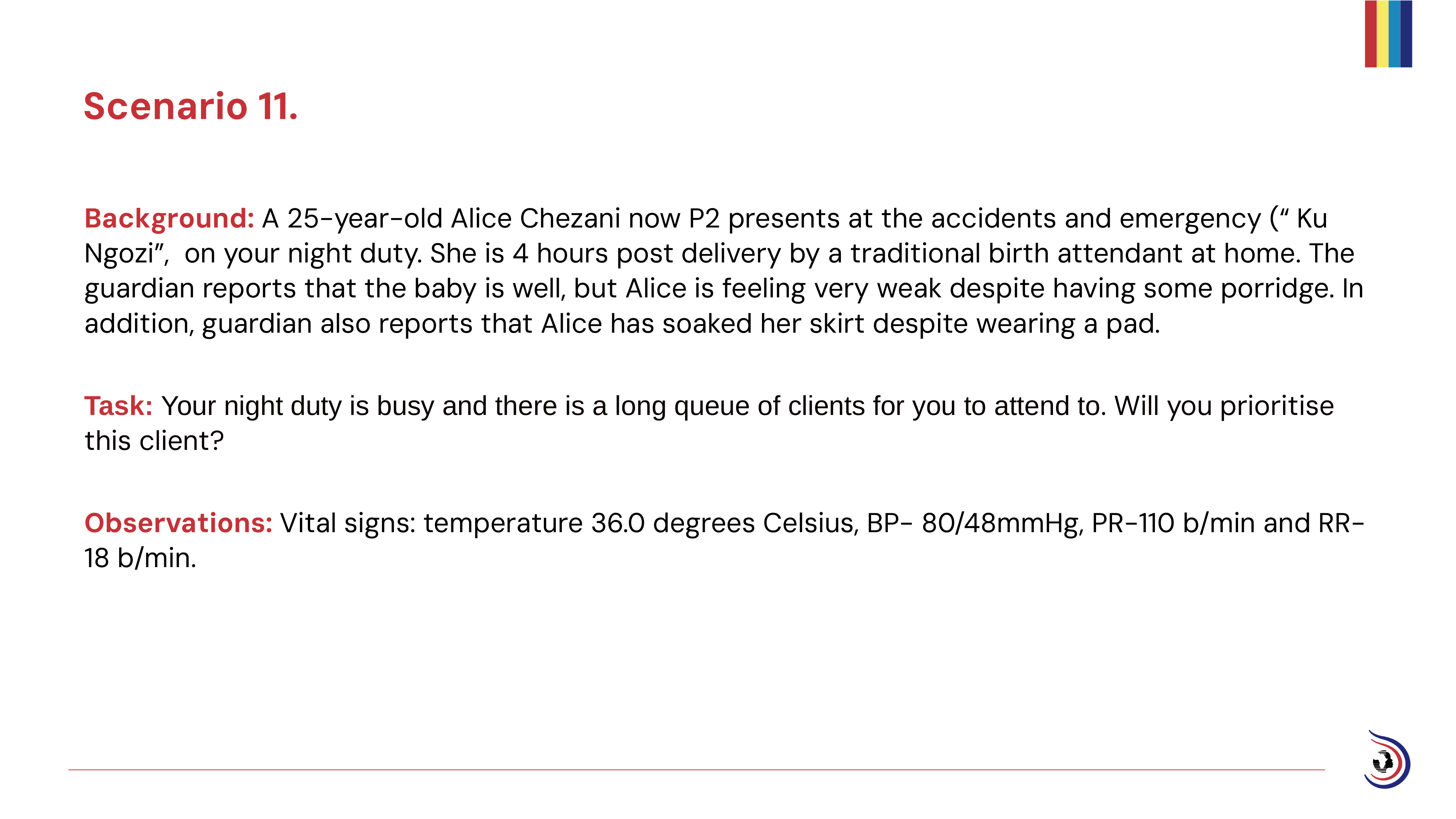

# Scenario 11.
Background: A 25-year-old Alice Chezani now P2 presents at the accidents and emergency (“ Ku Ngozi”,  on your night duty. She is 4 hours post delivery by a traditional birth attendant at home. The guardian reports that the baby is well, but Alice is feeling very weak despite having some porridge. In addition, guardian also reports that Alice has soaked her skirt despite wearing a pad.

Task: Your night duty is busy and there is a long queue of clients for you to attend to. Will you prioritise this client?

Observations: Vital signs: temperature 36.0 degrees Celsius, BP- 80/48mmHg, PR-110 b/min and RR- 18 b/min.